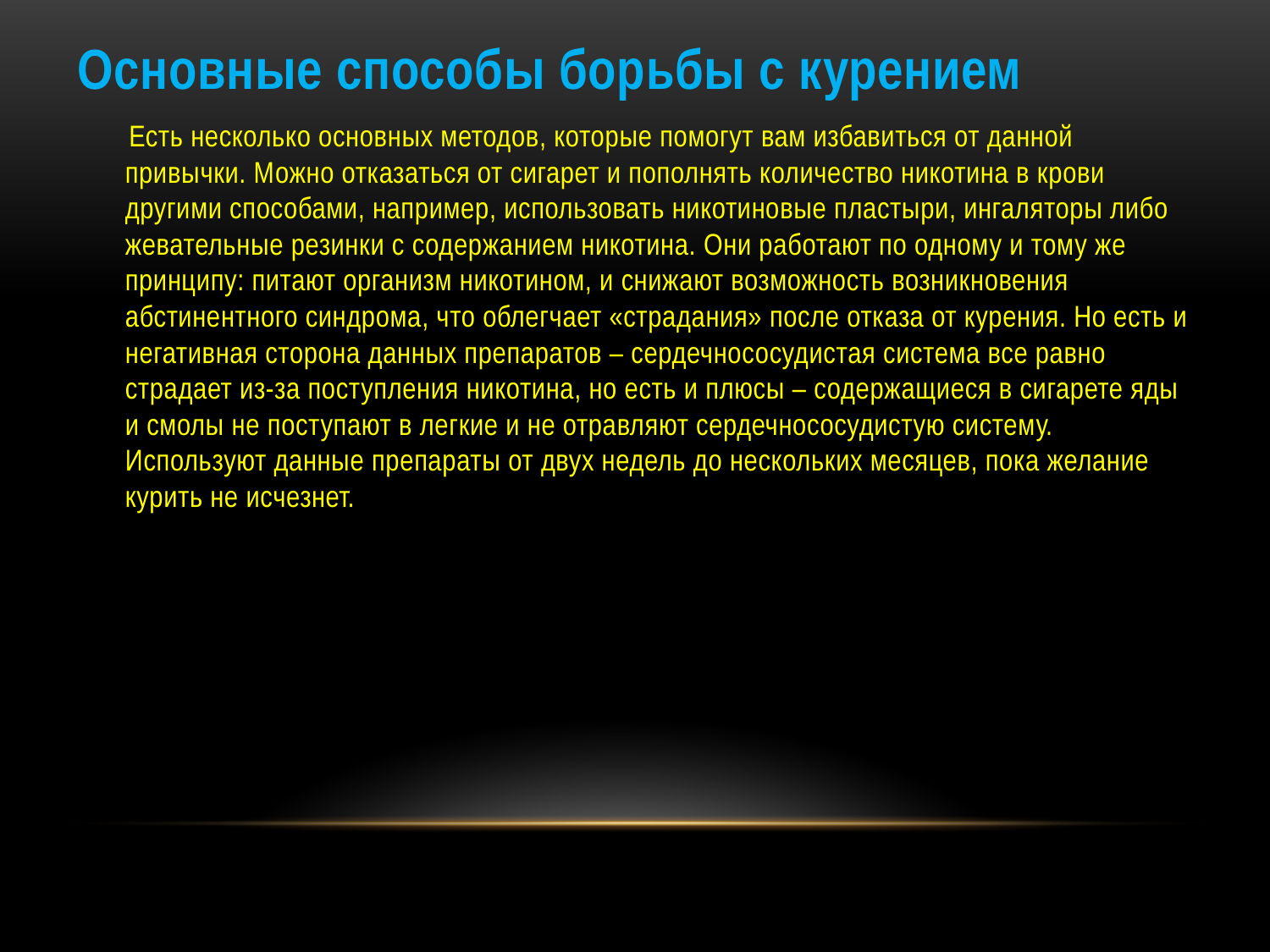

Основные способы борьбы с курением
       Есть несколько основных методов, которые помогут вам избавиться от данной привычки. Можно отказаться от сигарет и пополнять количество никотина в крови другими способами, например, использовать никотиновые пластыри, ингаляторы либо жевательные резинки с содержанием никотина. Они работают по одному и тому же принципу: питают организм никотином, и снижают возможность возникновения абстинентного синдрома, что облегчает «страдания» после отказа от курения. Но есть и негативная сторона данных препаратов – сердечнососудистая система все равно страдает из-за поступления никотина, но есть и плюсы – содержащиеся в сигарете яды и смолы не поступают в легкие и не отравляют сердечнососудистую систему. Используют данные препараты от двух недель до нескольких месяцев, пока желание курить не исчезнет.